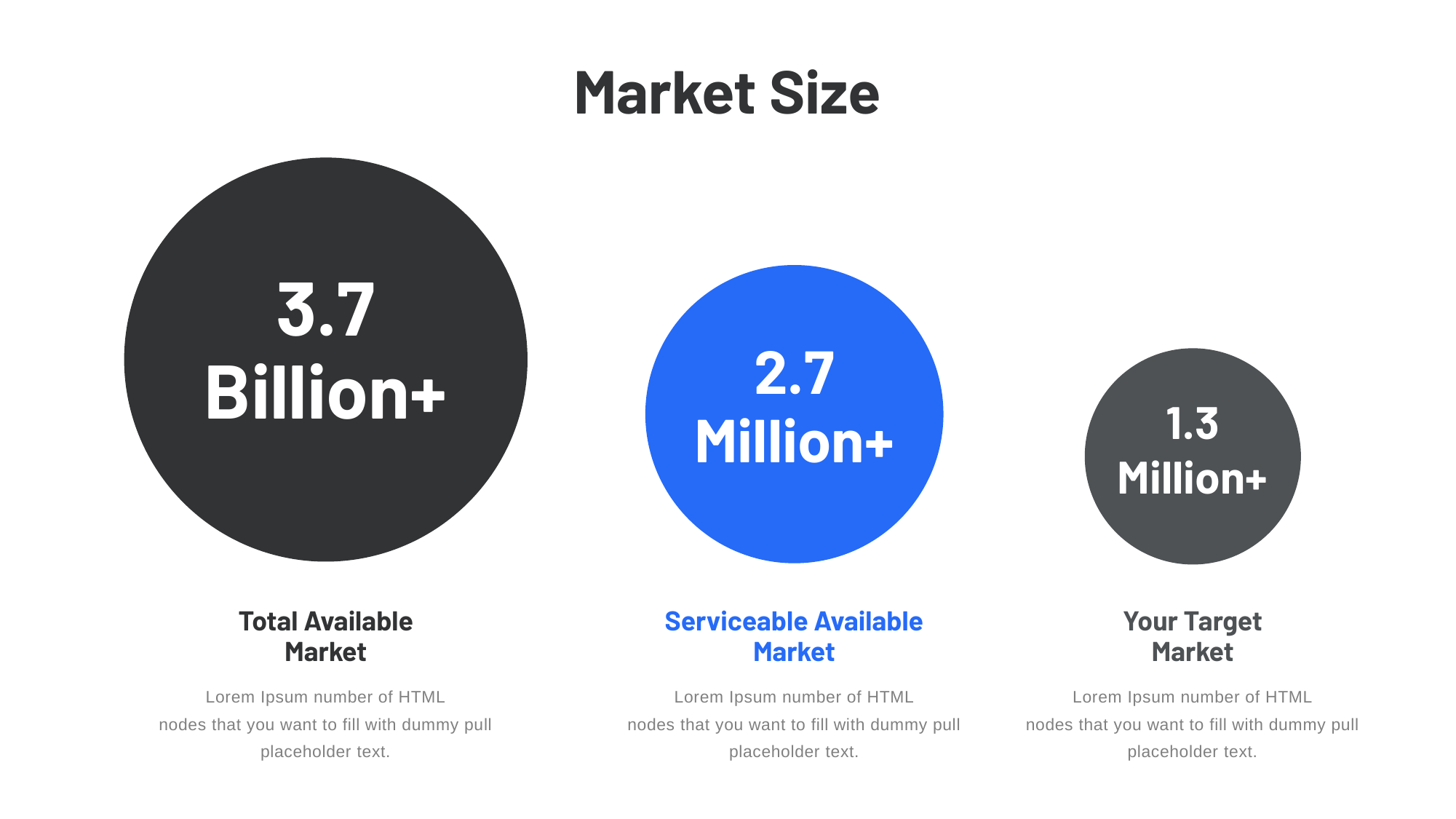

Market Size

3.7
Billion+

2.7
Million+

1.3
Million+
Total Available
Market
Serviceable Available
Market
Your Target
Market
Lorem Ipsum number of HTML
nodes that you want to fill with dummy pull placeholder text.
Lorem Ipsum number of HTML
nodes that you want to fill with dummy pull placeholder text.
Lorem Ipsum number of HTML
nodes that you want to fill with dummy pull placeholder text.